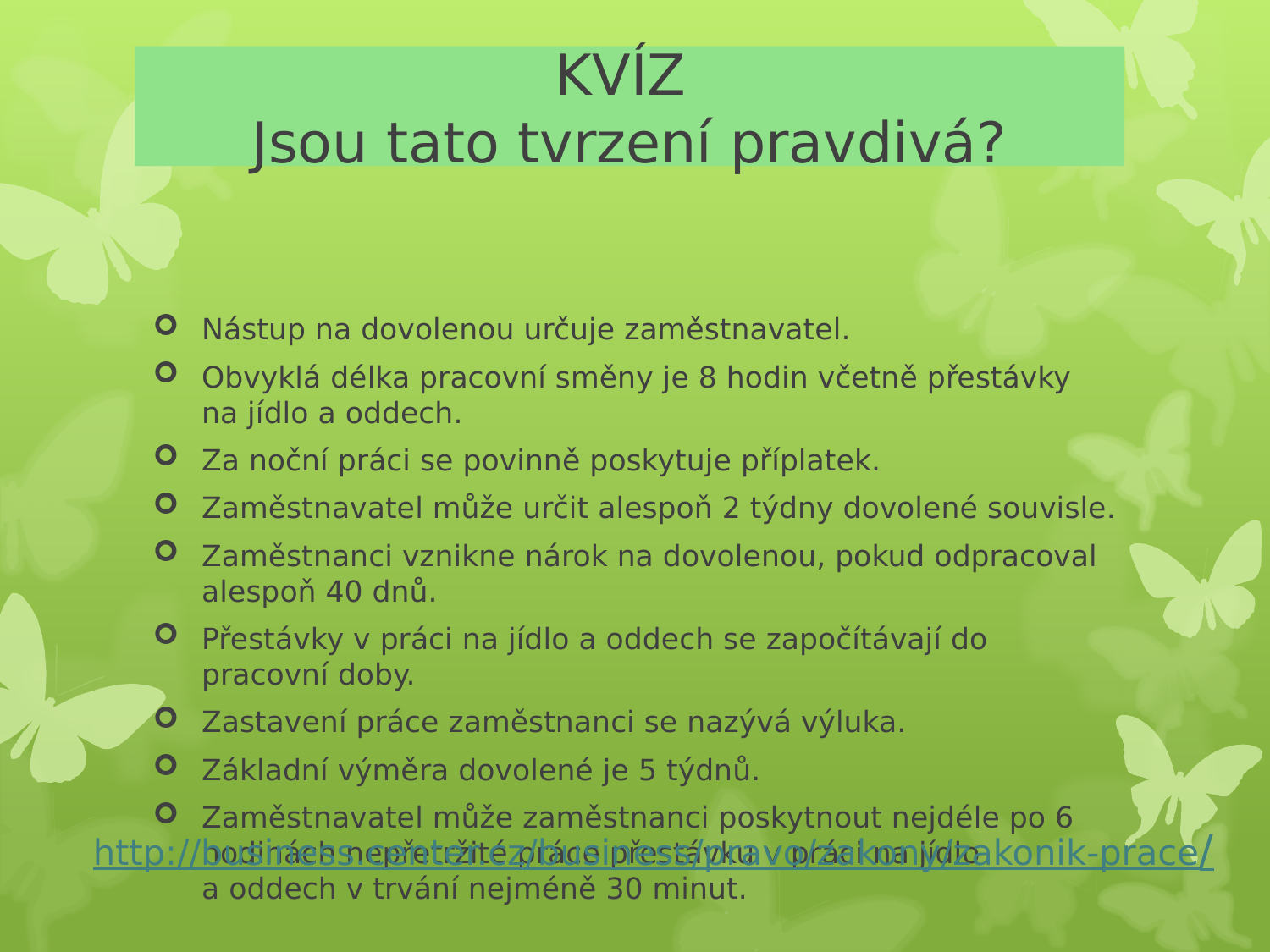

# KVÍZ Jsou tato tvrzení pravdivá?

Nástup na dovolenou určuje zaměstnavatel.
Obvyklá délka pracovní směny je 8 hodin včetně přestávky na jídlo a oddech.
Za noční práci se povinně poskytuje příplatek.
Zaměstnavatel může určit alespoň 2 týdny dovolené souvisle.
Zaměstnanci vznikne nárok na dovolenou, pokud odpracoval alespoň 40 dnů.
Přestávky v práci na jídlo a oddech se započítávají do pracovní doby.
Zastavení práce zaměstnanci se nazývá výluka.
Základní výměra dovolené je 5 týdnů.
Zaměstnavatel může zaměstnanci poskytnout nejdéle po 6 hodinách nepřetržité práce přestávku v práci na jídlo
a oddech v trvání nejméně 30 minut.

http://business.center.cz/business/pravo/zakony/zakonik-prace/